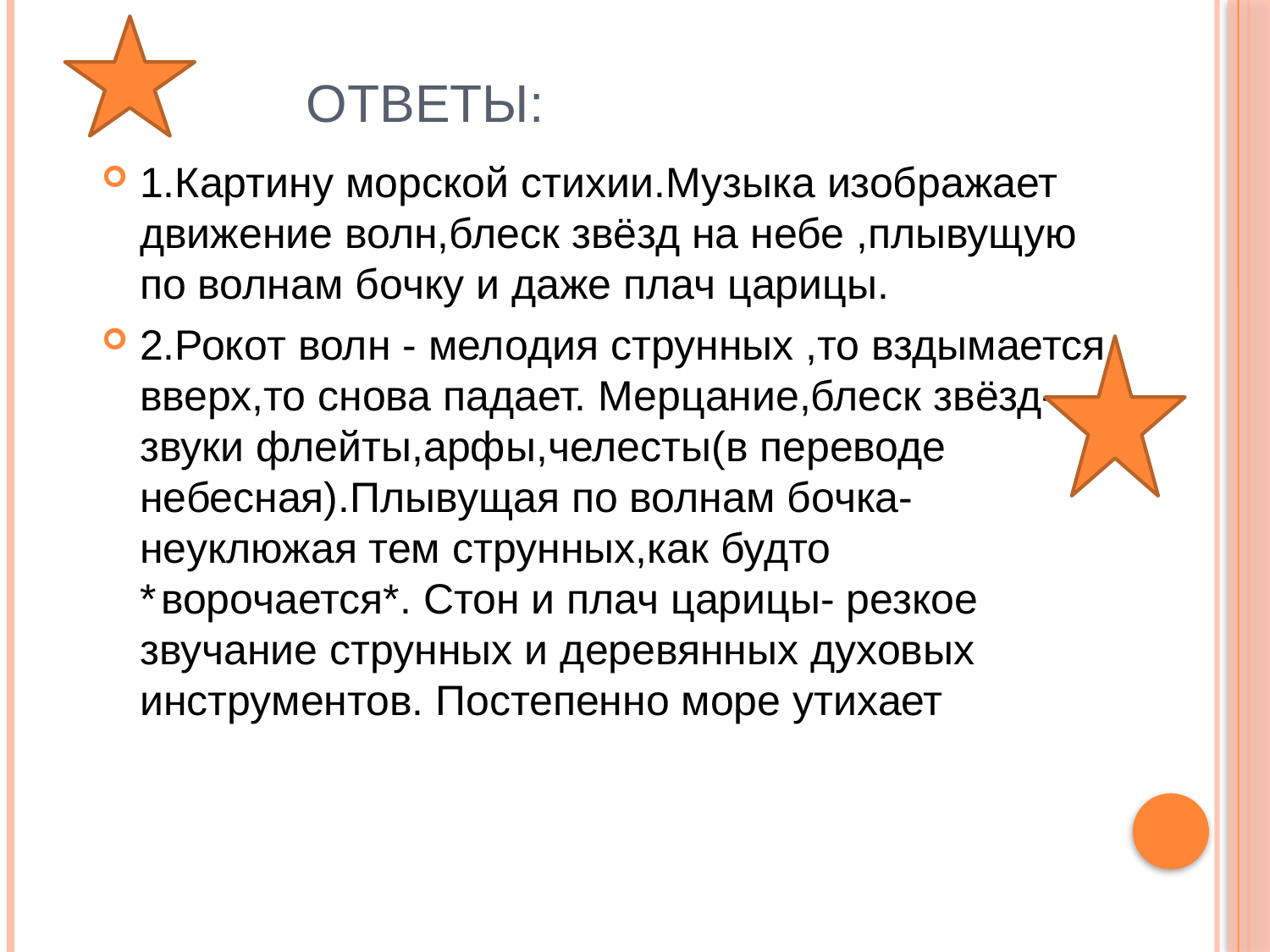

# Ответы:

1.Картину морской стихии.Музыка изображает движение волн,блеск звёзд на небе ,плывущую по волнам бочку и даже плач царицы.
2.Рокот волн - мелодия струнных ,то вздымается вверх,то снова падает. Мерцание,блеск звёзд-звуки флейты,арфы,челесты(в переводе небесная).Плывущая по волнам бочка-неуклюжая тем струнных,как будто *ворочается*. Стон и плач царицы- резкое звучание струнных и деревянных духовых инструментов. Постепенно море утихает